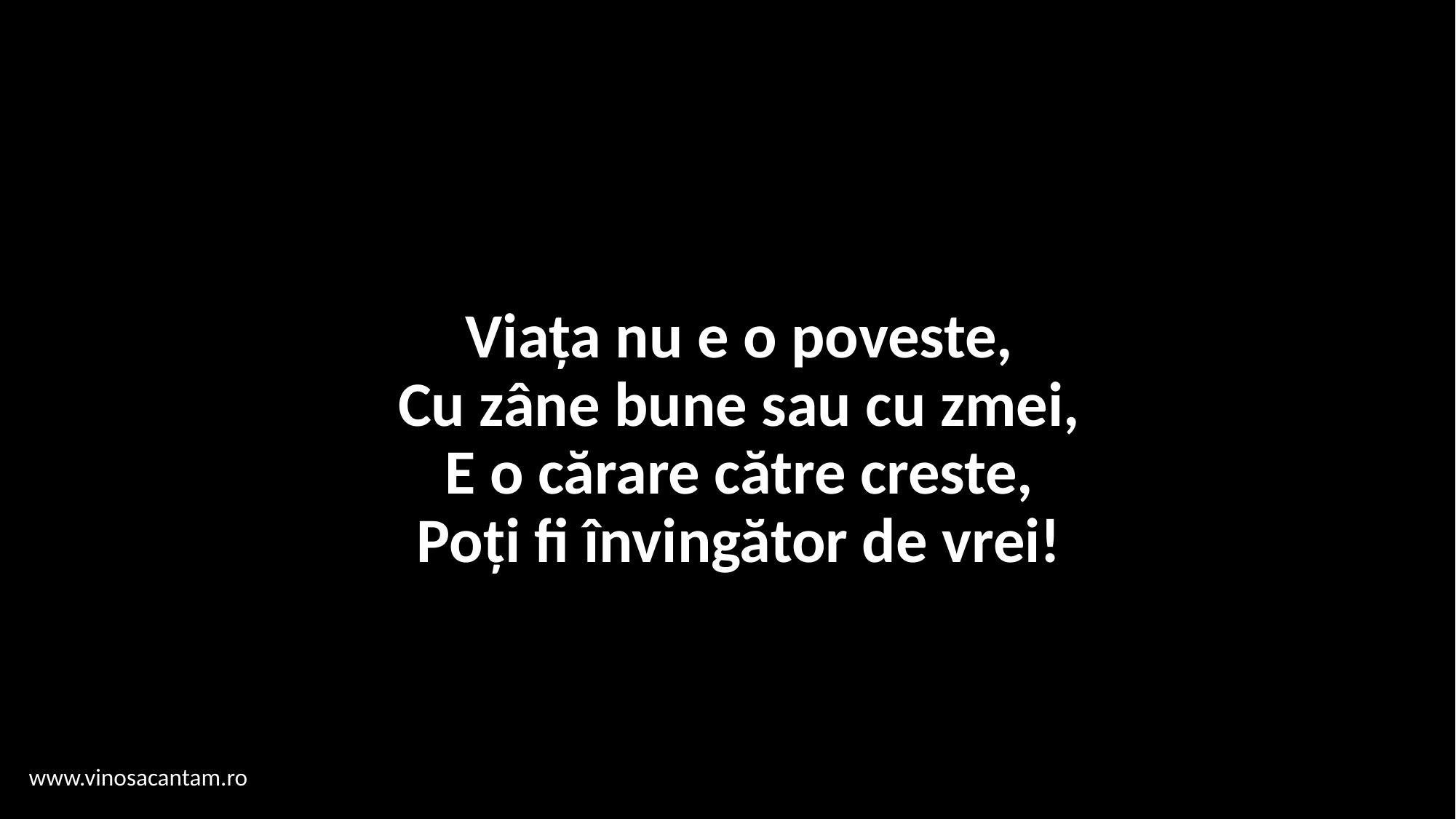

# Viața nu e o poveste, Cu zâne bune sau cu zmei, E o cărare către creste, Poți fi învingător de vrei!
www.vinosacantam.ro